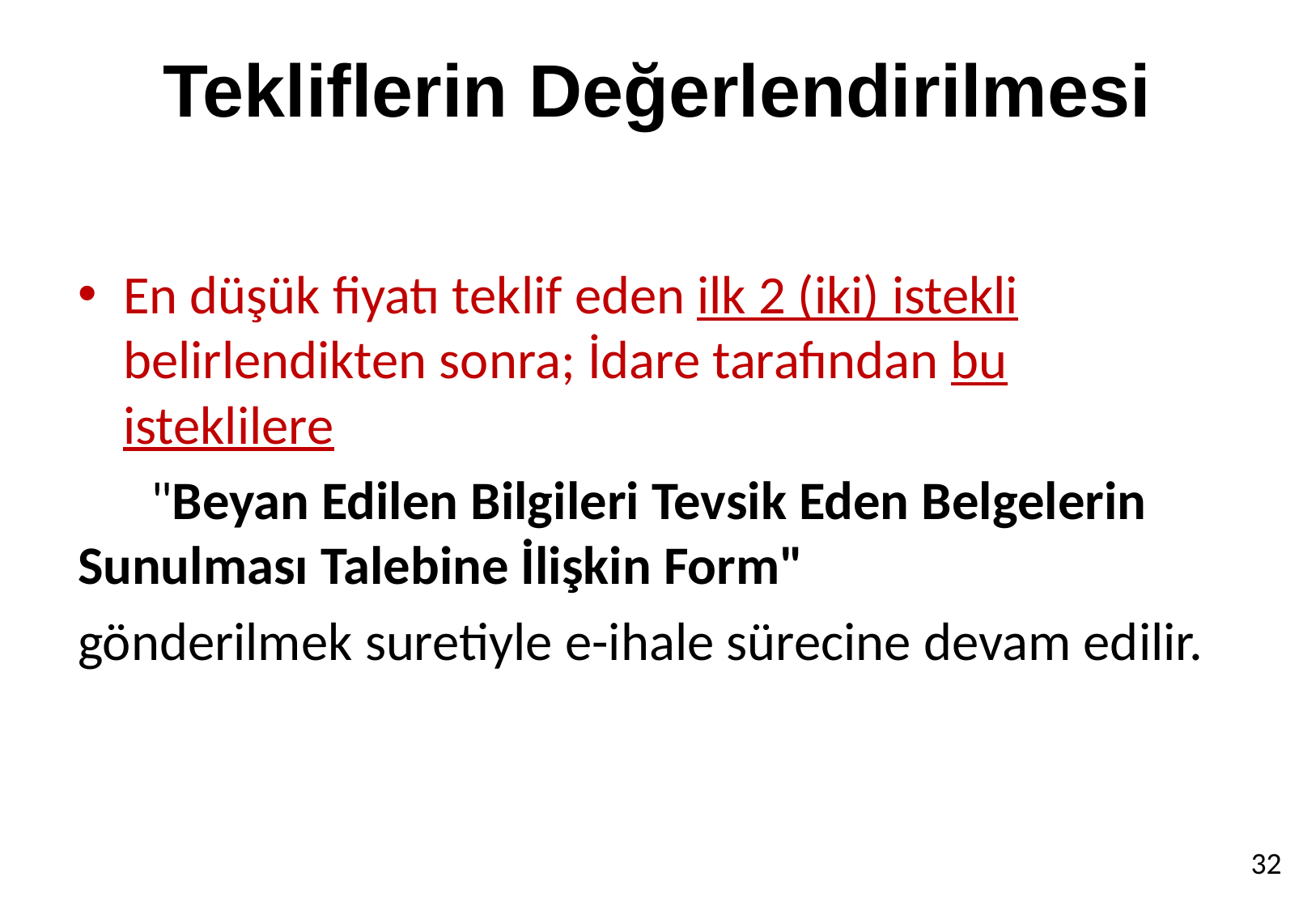

# Tekliflerin Değerlendirilmesi
En düşük fiyatı teklif eden ilk 2 (iki) istekli belirlendikten sonra; İdare tarafından bu isteklilere
      "Beyan Edilen Bilgileri Tevsik Eden Belgelerin Sunulması Talebine İlişkin Form"
gönderilmek suretiyle e-ihale sürecine devam edilir.
32